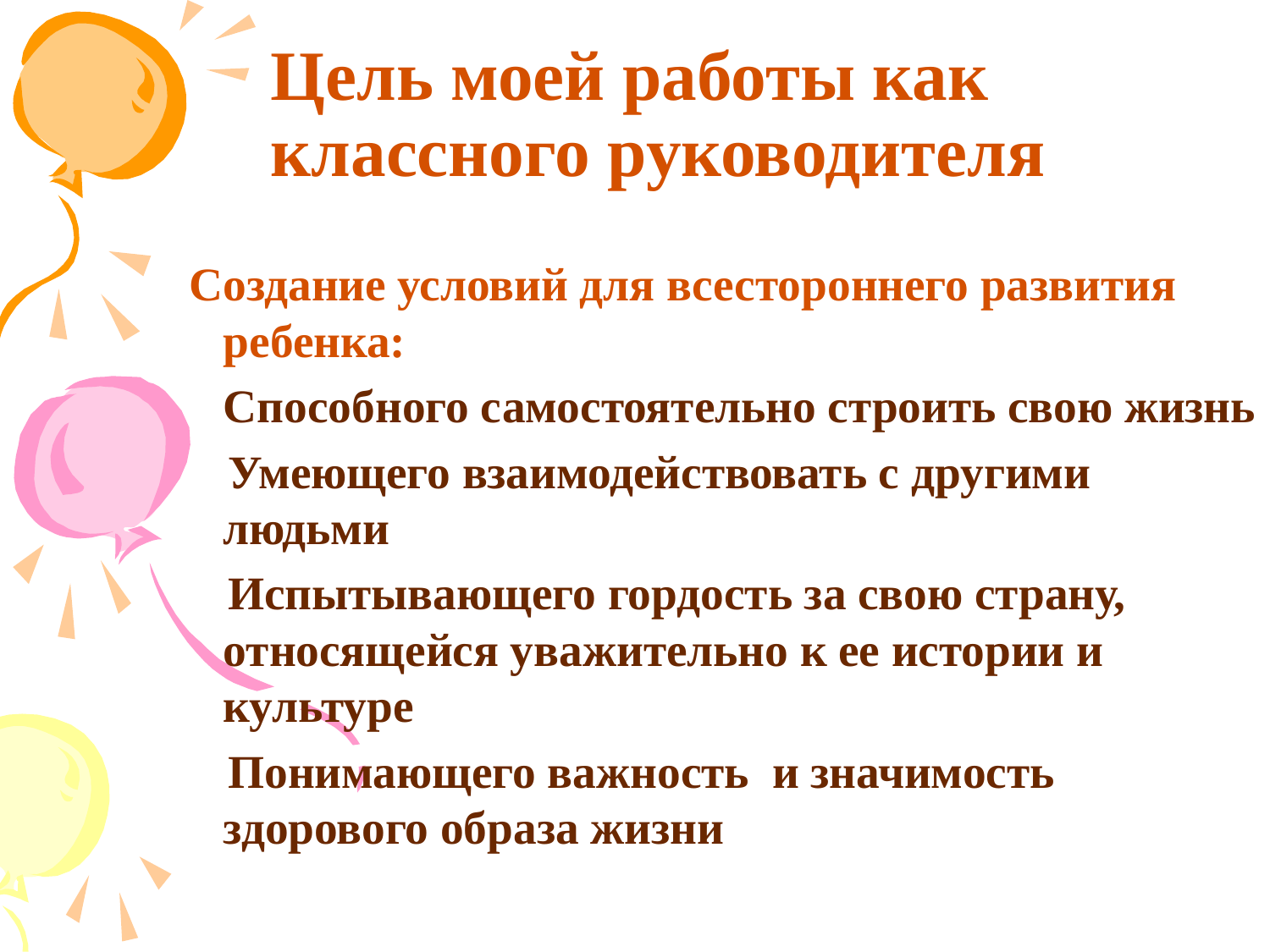

# Цель моей работы как классного руководителя
Создание условий для всестороннего развития ребенка:
Способного самостоятельно строить свою жизнь
Умеющего взаимодействовать с другими людьми
Испытывающего гордость за свою страну, относящейся уважительно к ее истории и культуре
Понимающего важность  и значимость здорового образа жизни